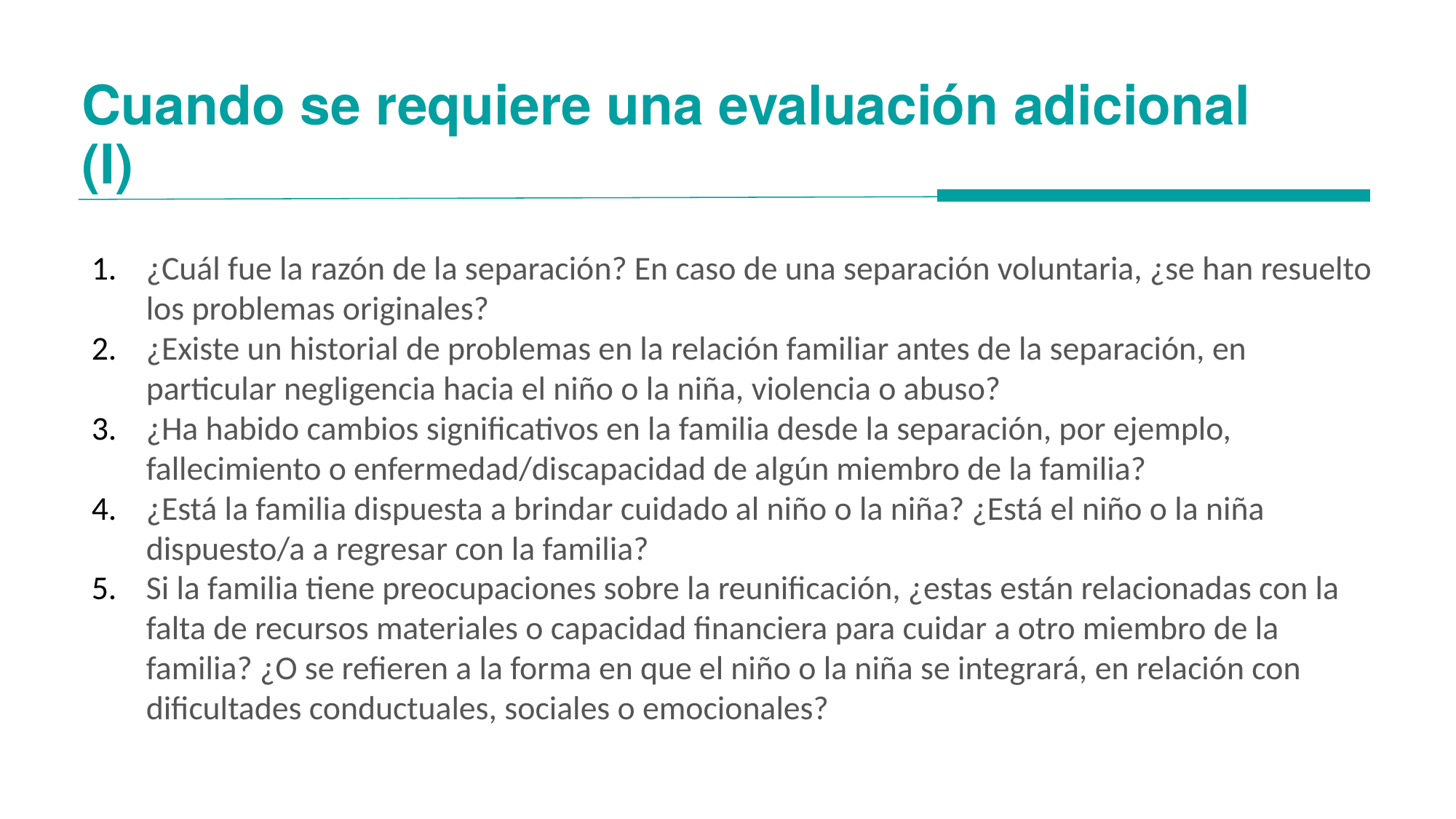

# Cuando se requiere una evaluación adicional (I)

¿Cuál fue la razón de la separación? En caso de una separación voluntaria, ¿se han resuelto los problemas originales?
¿Existe un historial de problemas en la relación familiar antes de la separación, en particular negligencia hacia el niño o la niña, violencia o abuso?
¿Ha habido cambios significativos en la familia desde la separación, por ejemplo, fallecimiento o enfermedad/discapacidad de algún miembro de la familia?
¿Está la familia dispuesta a brindar cuidado al niño o la niña? ¿Está el niño o la niña dispuesto/a a regresar con la familia?
Si la familia tiene preocupaciones sobre la reunificación, ¿estas están relacionadas con la falta de recursos materiales o capacidad financiera para cuidar a otro miembro de la familia? ¿O se refieren a la forma en que el niño o la niña se integrará, en relación con dificultades conductuales, sociales o emocionales?